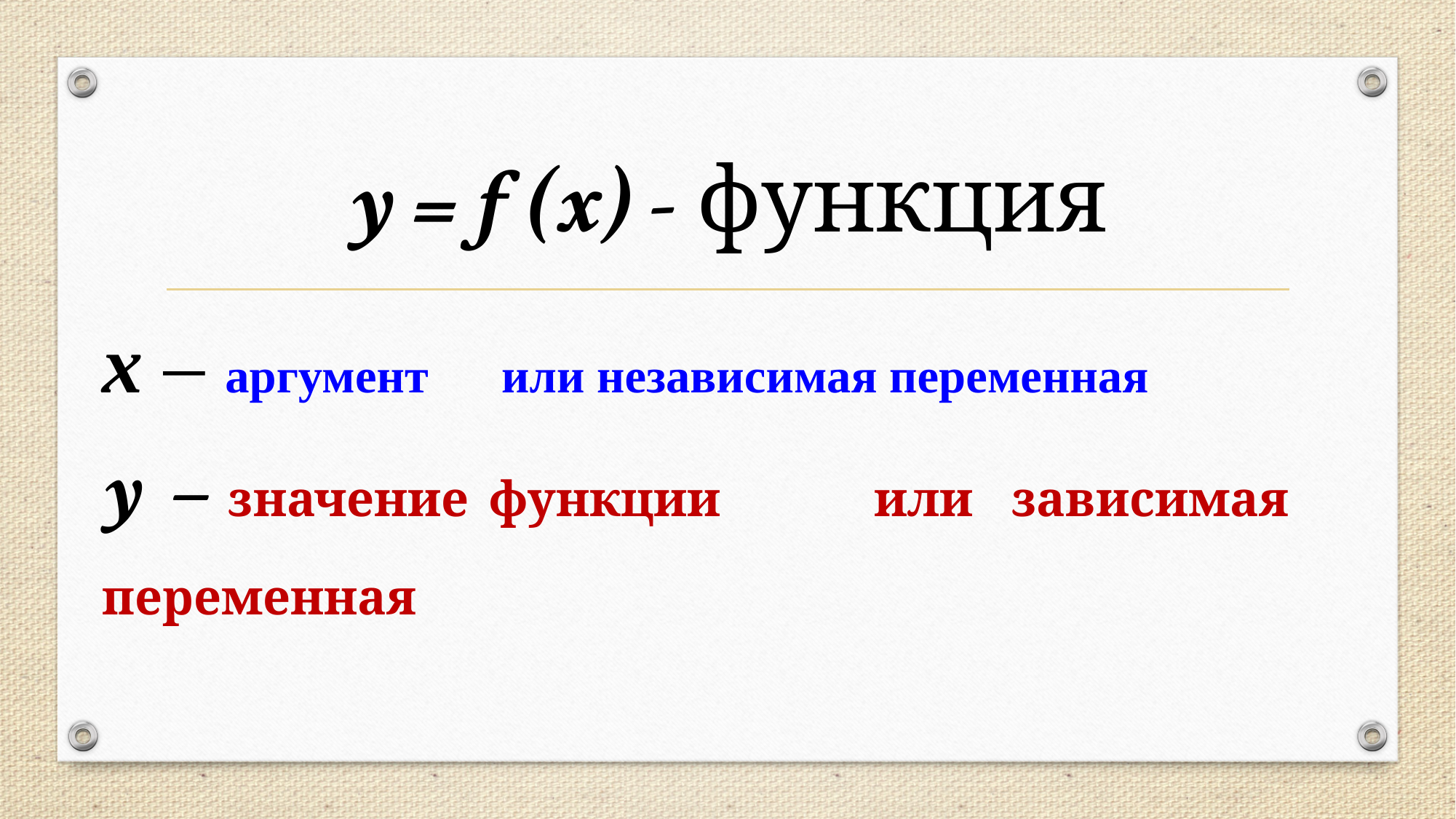

# y = f (x) - функция
x – аргумент      или независимая переменная
y – значение функции        или  зависимая переменная